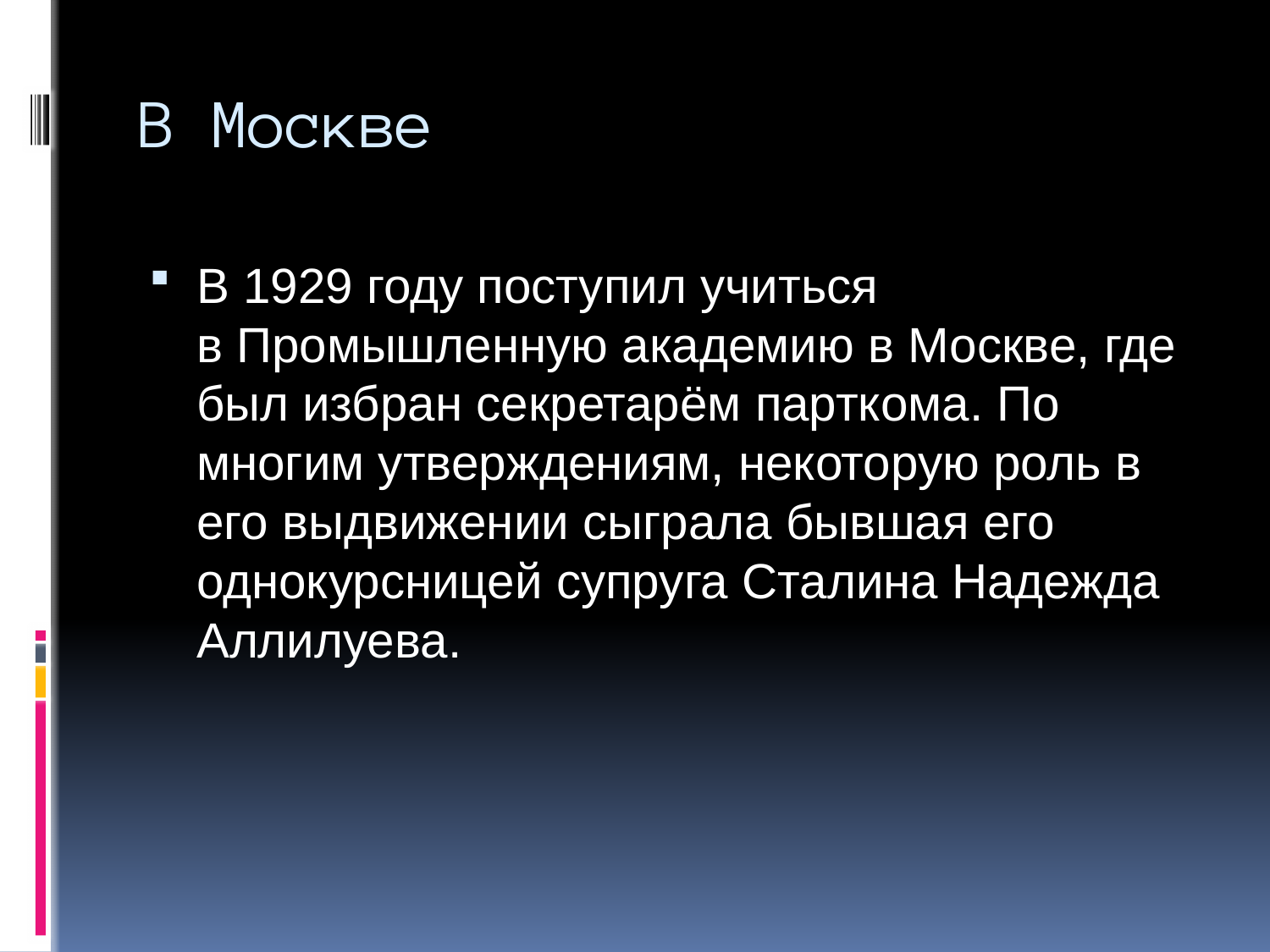

# В Москве
В 1929 году поступил учиться в Промышленную академию в Москве, где был избран секретарём парткома. По многим утверждениям, некоторую роль в его выдвижении сыграла бывшая его однокурсницей супруга Сталина Надежда Аллилуева.